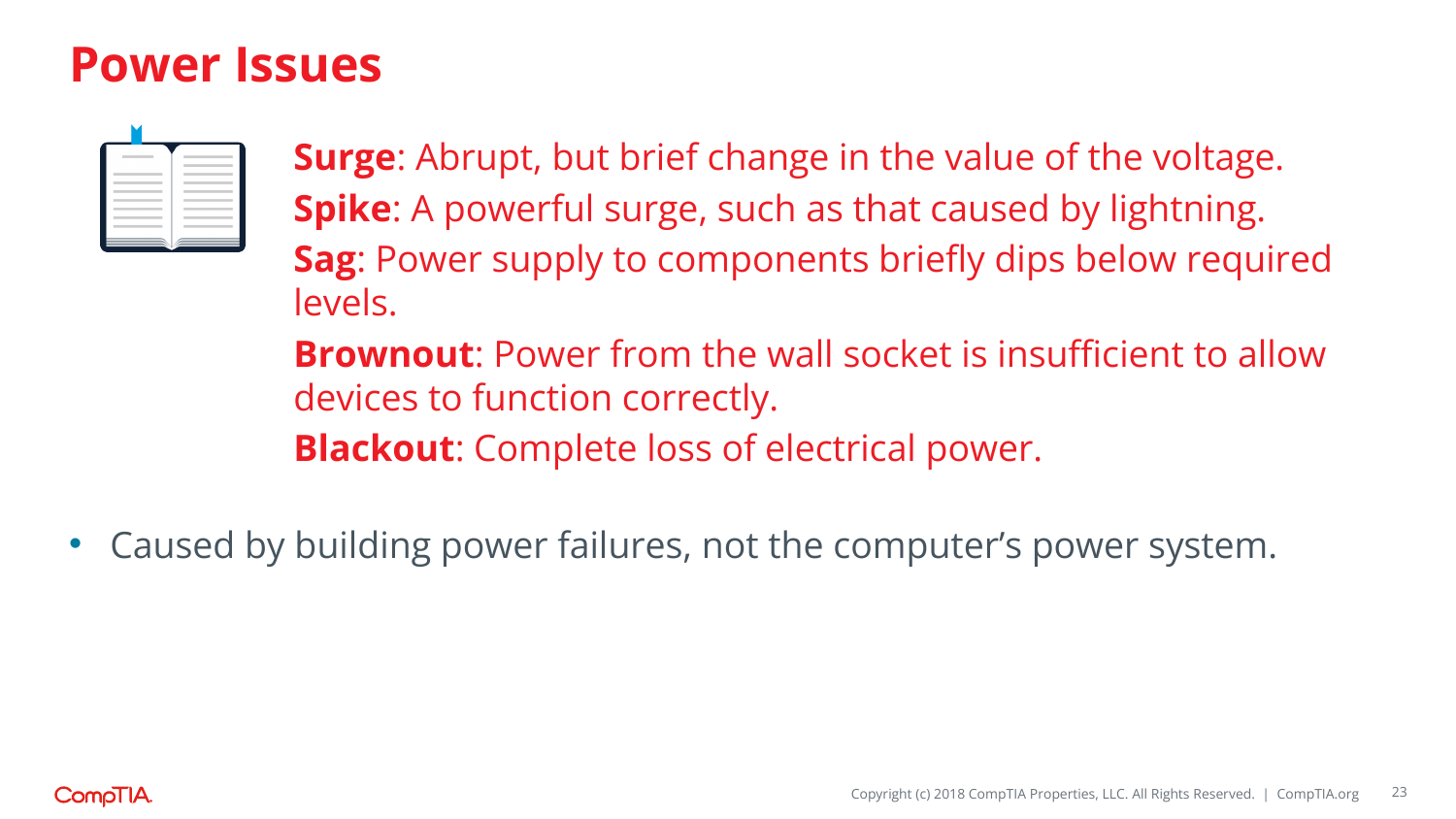

# Power Issues
Surge: Abrupt, but brief change in the value of the voltage.
Spike: A powerful surge, such as that caused by lightning.
Sag: Power supply to components briefly dips below required levels.
Brownout: Power from the wall socket is insufficient to allow devices to function correctly.
Blackout: Complete loss of electrical power.
Caused by building power failures, not the computer’s power system.
23